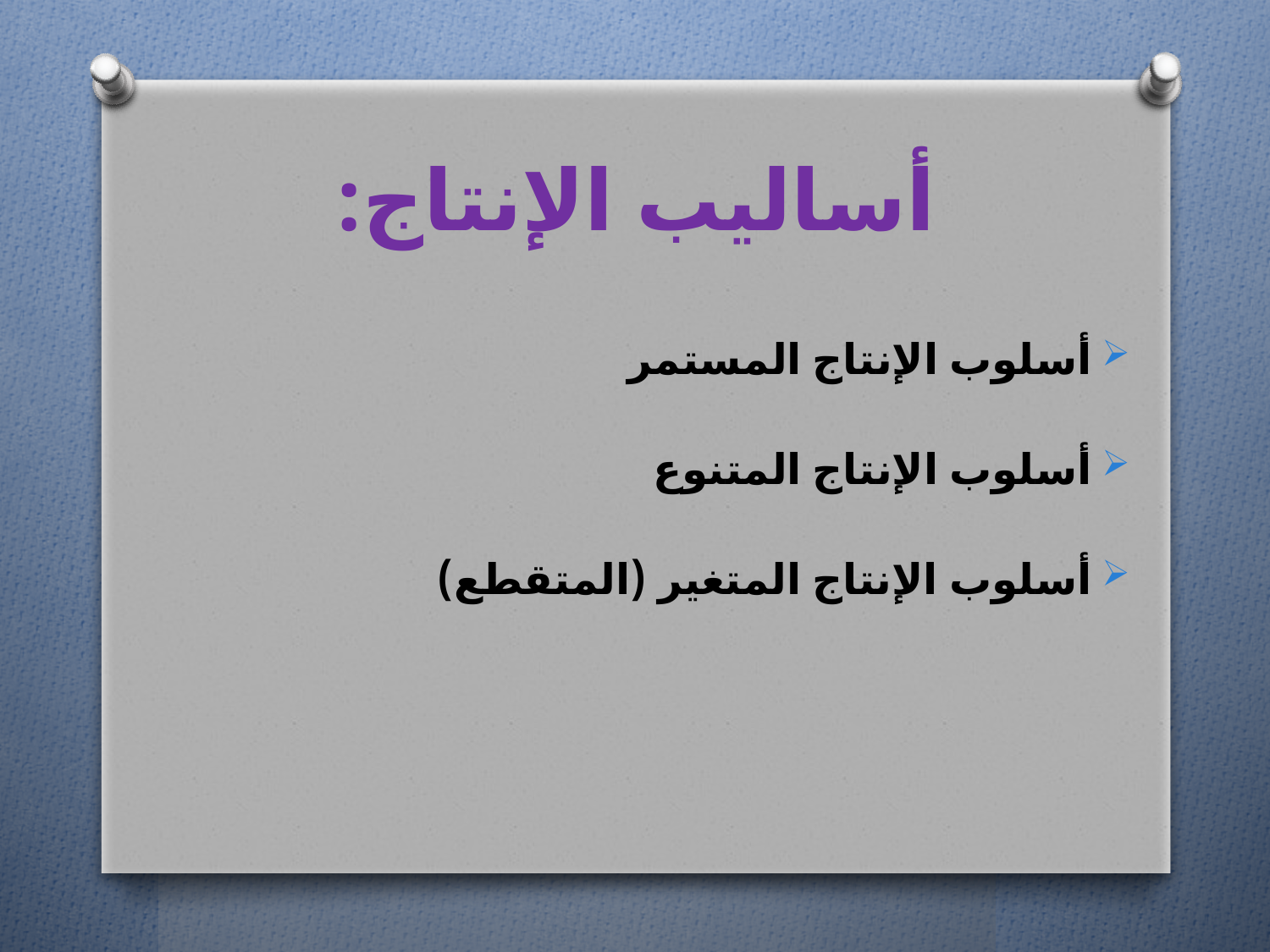

# أساليب الإنتاج:
أسلوب الإنتاج المستمر
أسلوب الإنتاج المتنوع
أسلوب الإنتاج المتغير (المتقطع)